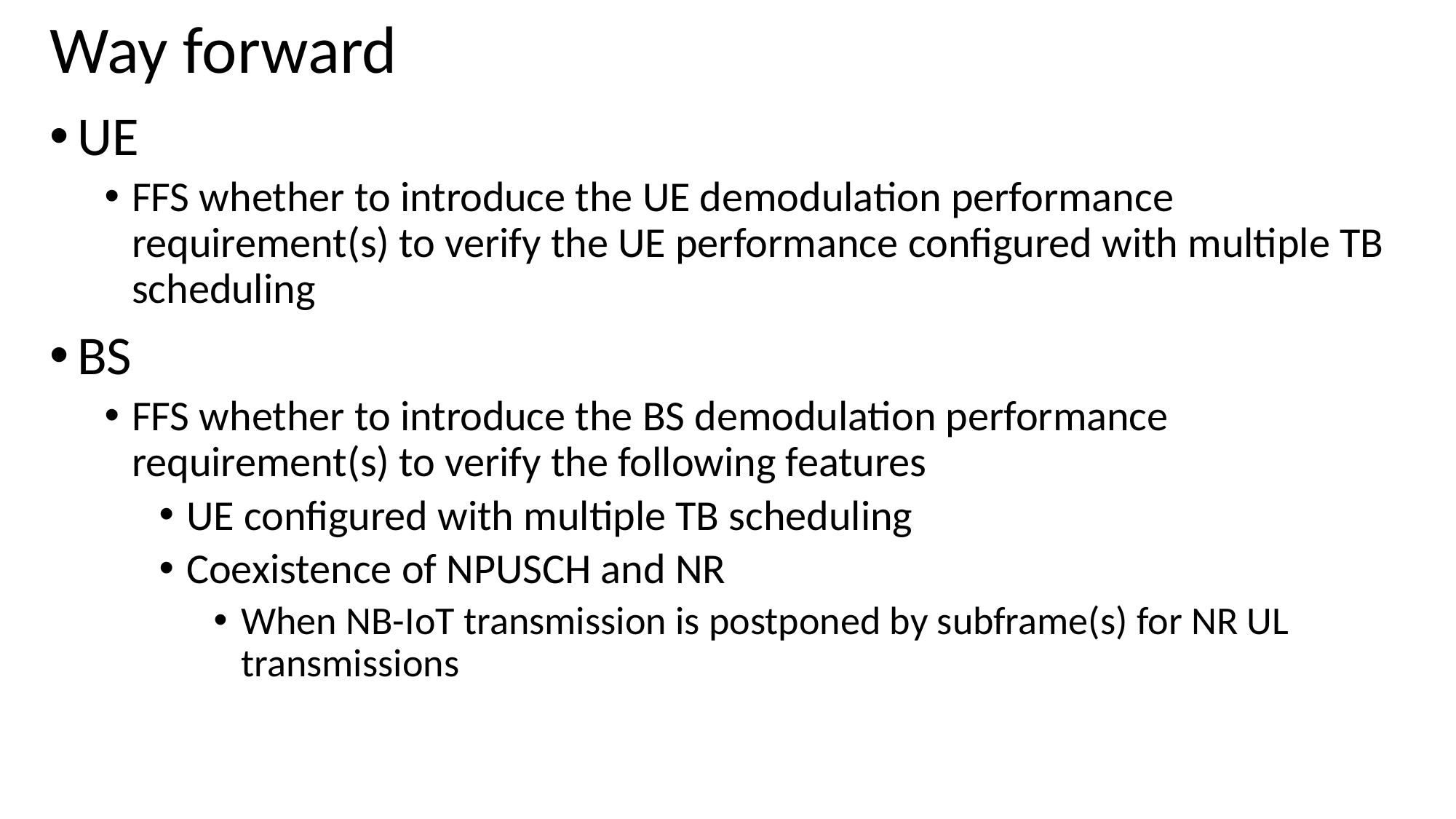

# Way forward
UE
FFS whether to introduce the UE demodulation performance requirement(s) to verify the UE performance configured with multiple TB scheduling
BS
FFS whether to introduce the BS demodulation performance requirement(s) to verify the following features
UE configured with multiple TB scheduling
Coexistence of NPUSCH and NR
When NB-IoT transmission is postponed by subframe(s) for NR UL transmissions